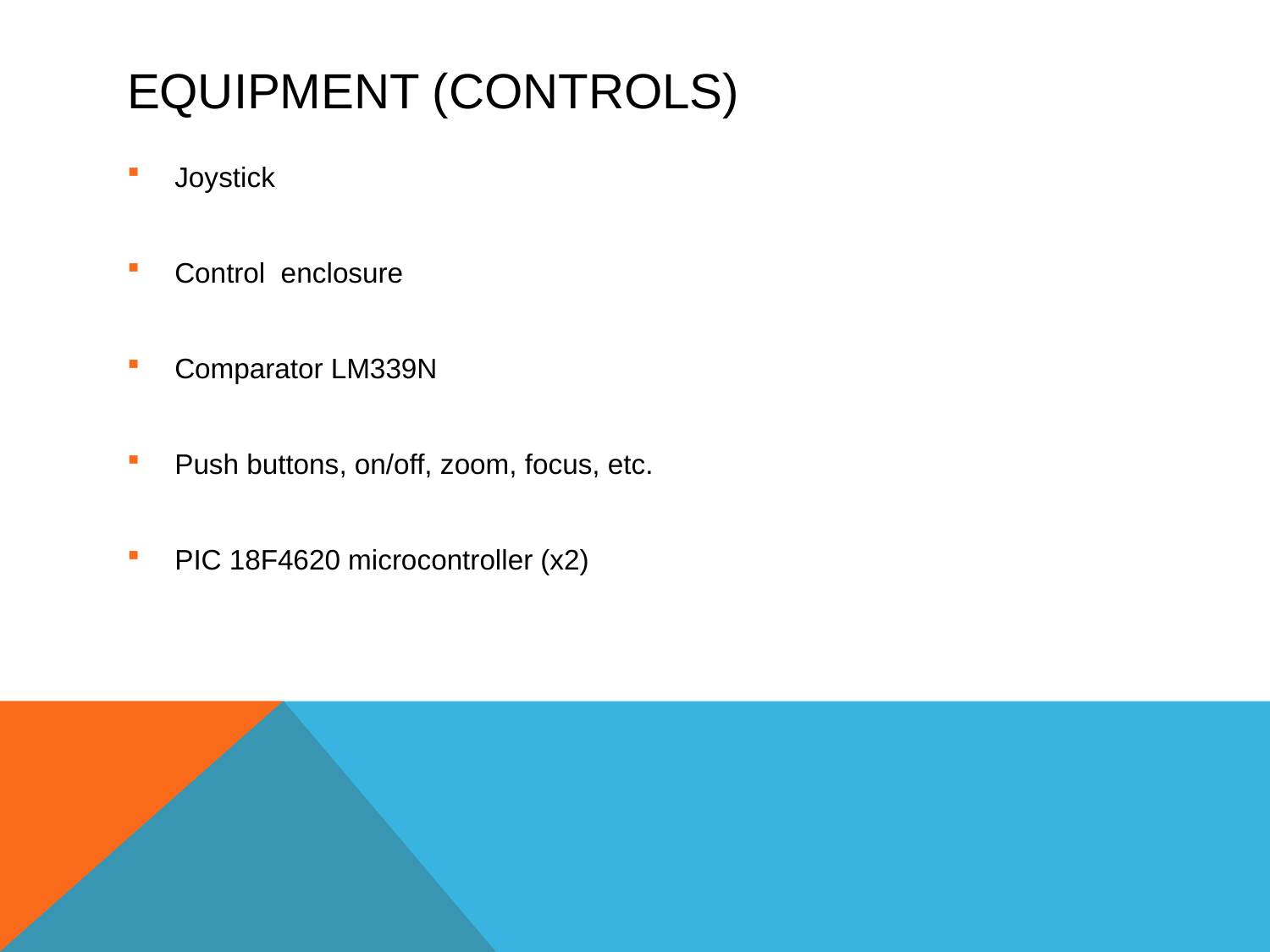

# Equipment (Controls)
Joystick

Control  enclosure

Comparator LM339N

Push buttons, on/off, zoom, focus, etc.

PIC 18F4620 microcontroller (x2)